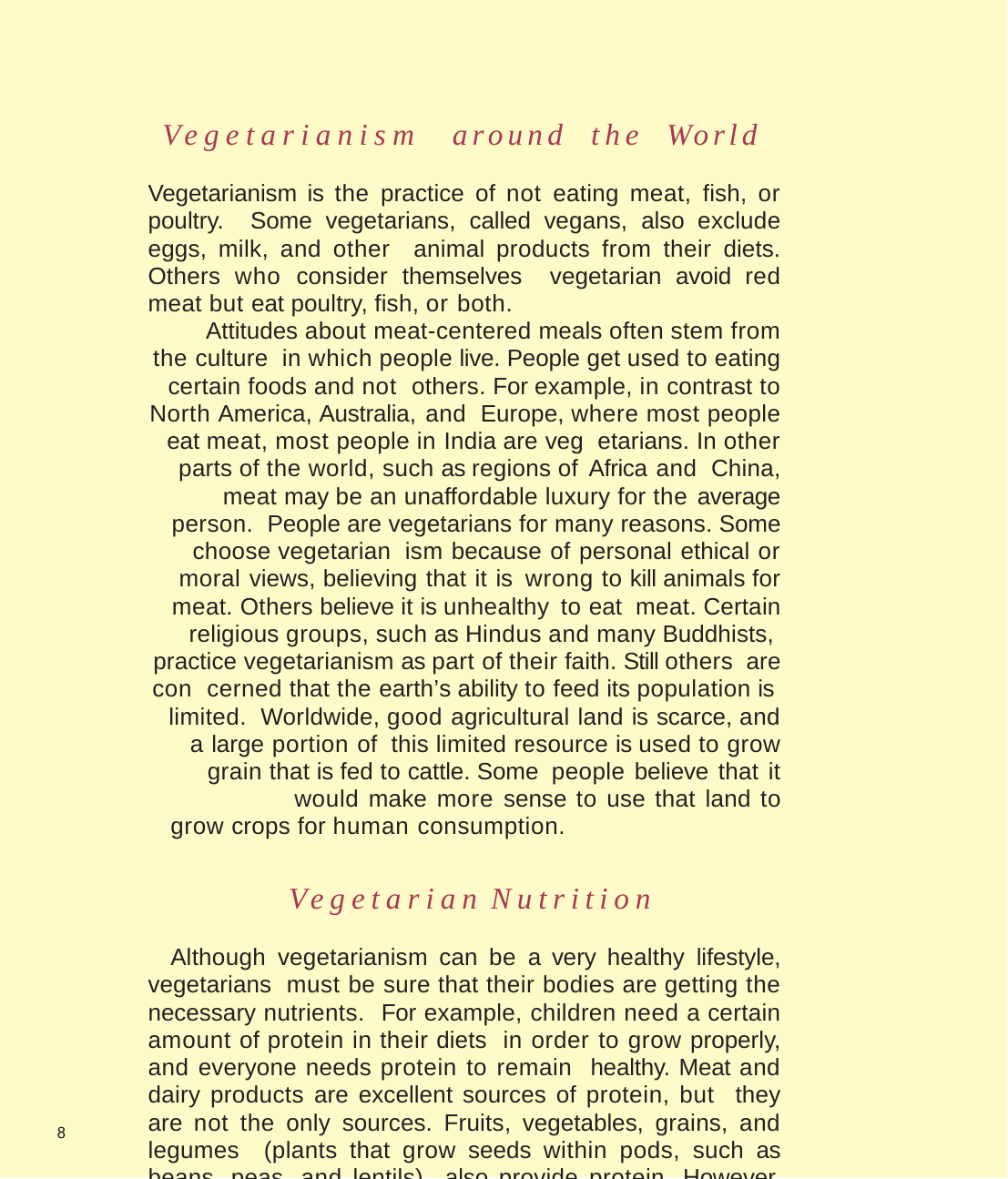

Vegetarianism	around	the	World
Vegetarianism is the practice of not eating meat, fish, or poultry.  Some vegetarians, called vegans, also exclude eggs, milk, and other  animal products from their diets. Others who consider themselves  vegetarian avoid red meat but eat poultry, fish, or both.
Attitudes about meat-centered meals often stem from the culture  in which people live. People get used to eating certain foods and not  others. For example, in contrast to North America, Australia, and  Europe, where most people eat meat, most people in India are veg­  etarians. In other parts of the world, such as regions of Africa and  China, meat may be an unaffordable luxury for the average person.  People are vegetarians for many reasons. Some choose vegetarian­  ism because of personal ethical or moral views, believing that it is  wrong to kill animals for meat. Others believe it is unhealthy to eat  meat. Certain religious groups, such as Hindus and many Buddhists,  practice vegetarianism as part of their faith. Still others are con­  cerned that the earth’s ability to feed its population is  limited.  Worldwide, good agricultural land is scarce, and a large portion of  this limited resource is used to grow grain that is fed to cattle. Some  people believe that it would make more sense to use that land to
grow crops for human consumption.

Vegetarian	Nutrition
Although vegetarianism can be a very healthy lifestyle, vegetarians  must be sure that their bodies are getting the necessary nutrients.  For example, children need a certain amount of protein in their diets  in order to grow properly, and everyone needs protein to remain  healthy. Meat and dairy products are excellent sources of protein, but  they are not the only sources. Fruits, vegetables, grains, and legumes  (plants that grow seeds within pods, such as beans, peas, and lentils)  also provide protein. However, most plant proteins are not complete
8